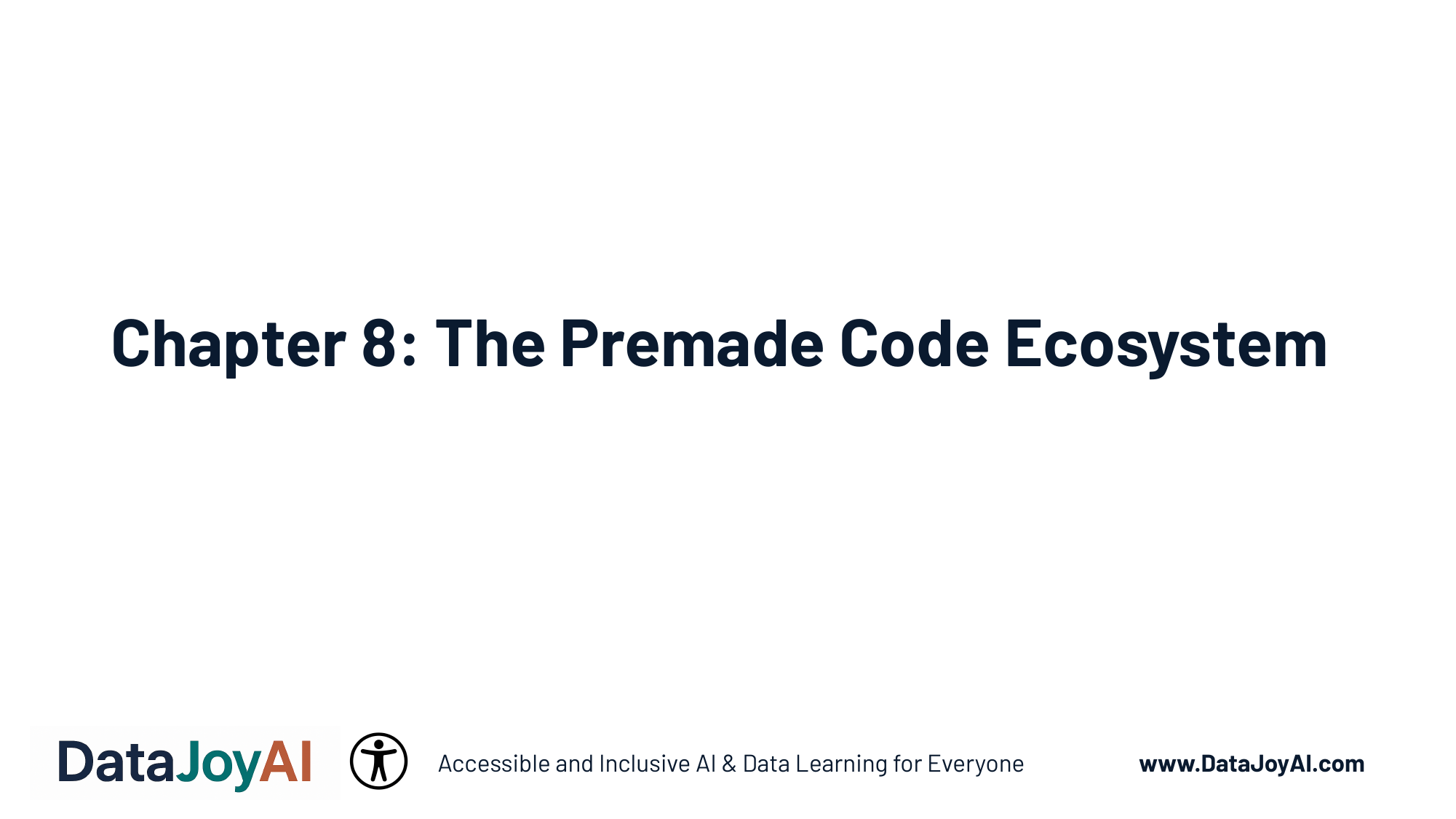

# Chapter 8: The Premade Code Ecosystem